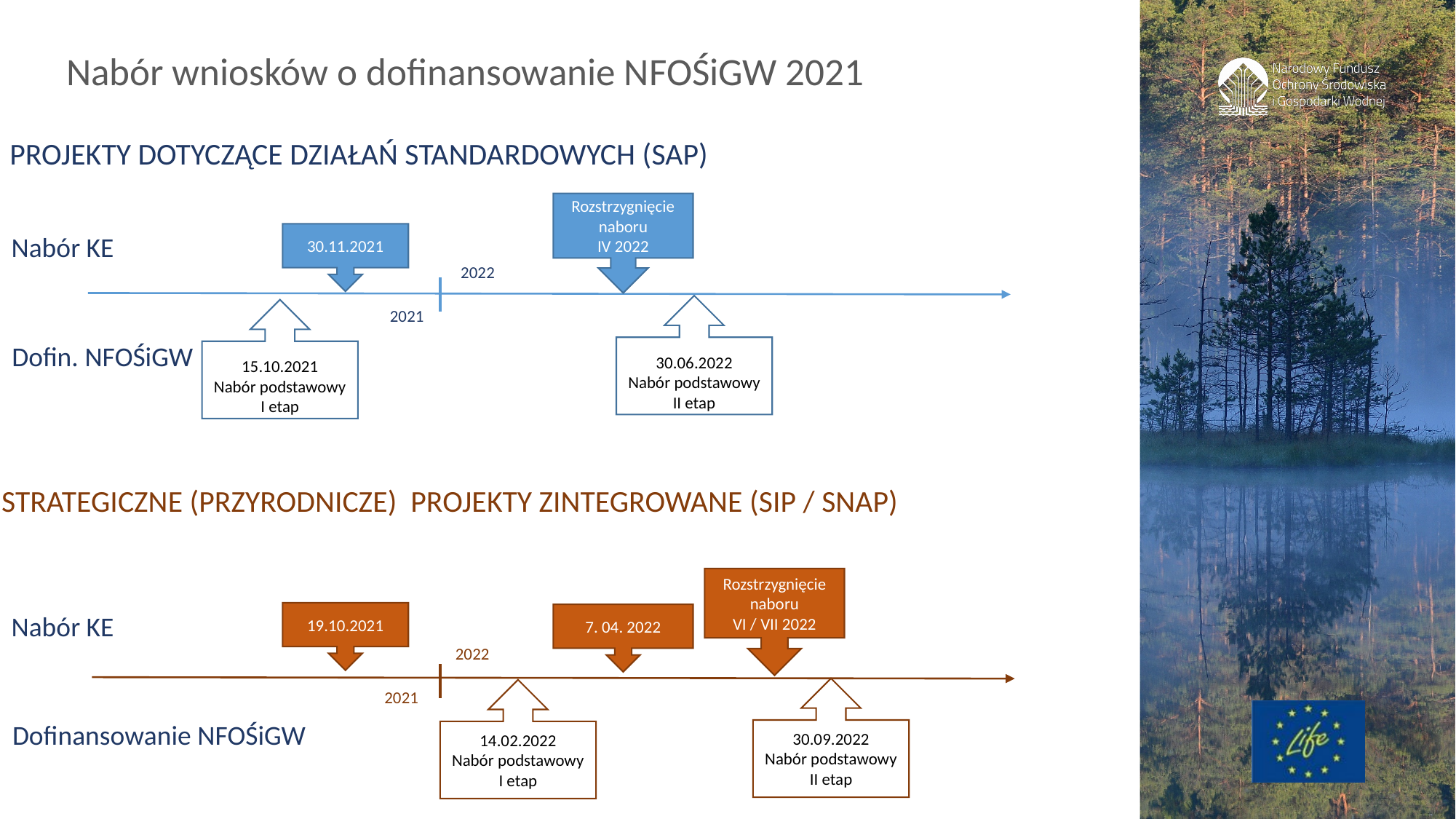

Nabór wniosków o dofinansowanie NFOŚiGW 2021
Projekty dotyczące działań standardowych (SAP)
Rozstrzygnięcie naboru
IV 2022
30.11.2021
Nabór KE
2022

2021
Dofin. NFOŚiGW
30.06.2022
Nabór podstawowy
II etap
15.10.2021
Nabór podstawowy
I etap
Strategiczne (przyrodnicze)  projekty zintegrowane (SIP / SNAP)
Rozstrzygnięcie naboru
VI / VII 2022
19.10.2021
Nabór KE
7. 04. 2022
2022

2021
Dofinansowanie NFOŚiGW
30.09.2022
Nabór podstawowy
II etap
14.02.2022
Nabór podstawowy
I etap